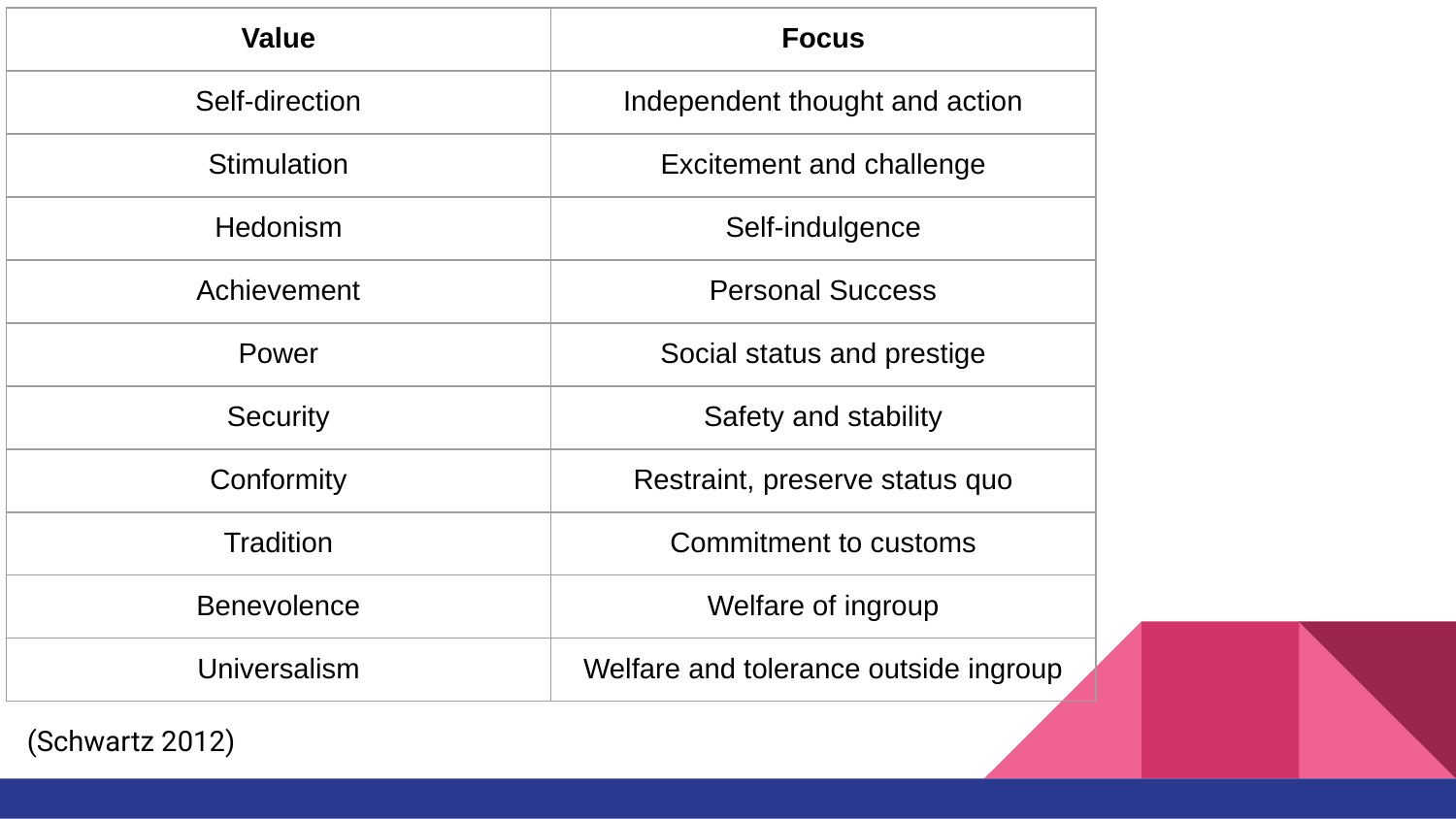

| Value | Focus |
| --- | --- |
| Self-direction | Independent thought and action |
| Stimulation | Excitement and challenge |
| Hedonism | Self-indulgence |
| Achievement | Personal Success |
| Power | Social status and prestige |
| Security | Safety and stability |
| Conformity | Restraint, preserve status quo |
| Tradition | Commitment to customs |
| Benevolence | Welfare of ingroup |
| Universalism | Welfare and tolerance outside ingroup |
(Schwartz 2012)